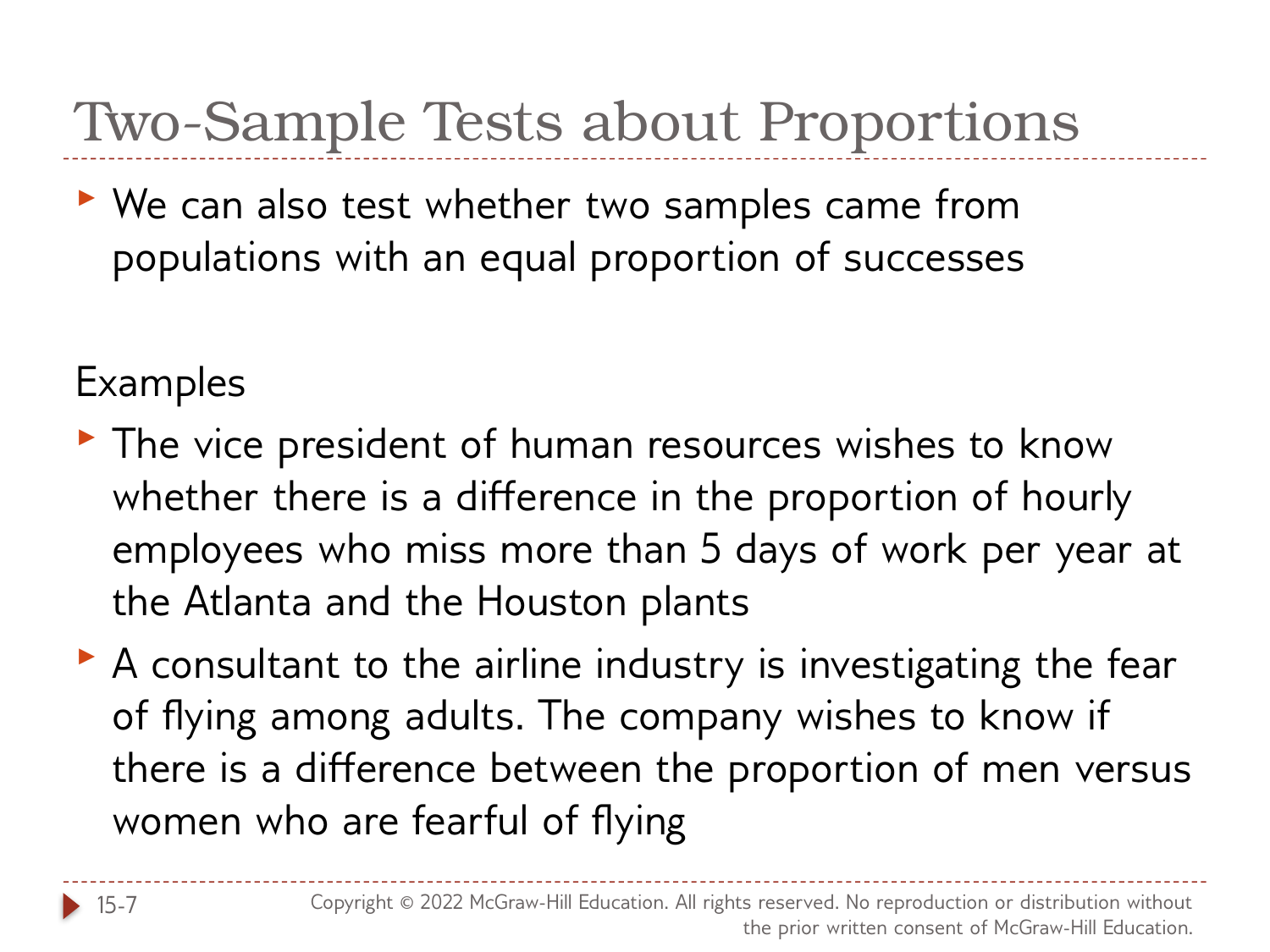

# Two-Sample Tests about Proportions
We can also test whether two samples came from populations with an equal proportion of successes

Examples
The vice president of human resources wishes to know whether there is a difference in the proportion of hourly employees who miss more than 5 days of work per year at the Atlanta and the Houston plants
A consultant to the airline industry is investigating the fear of flying among adults. The company wishes to know if there is a difference between the proportion of men versus women who are fearful of flying
15-7
Copyright © 2022 McGraw-Hill Education. All rights reserved. No reproduction or distribution without the prior written consent of McGraw-Hill Education.